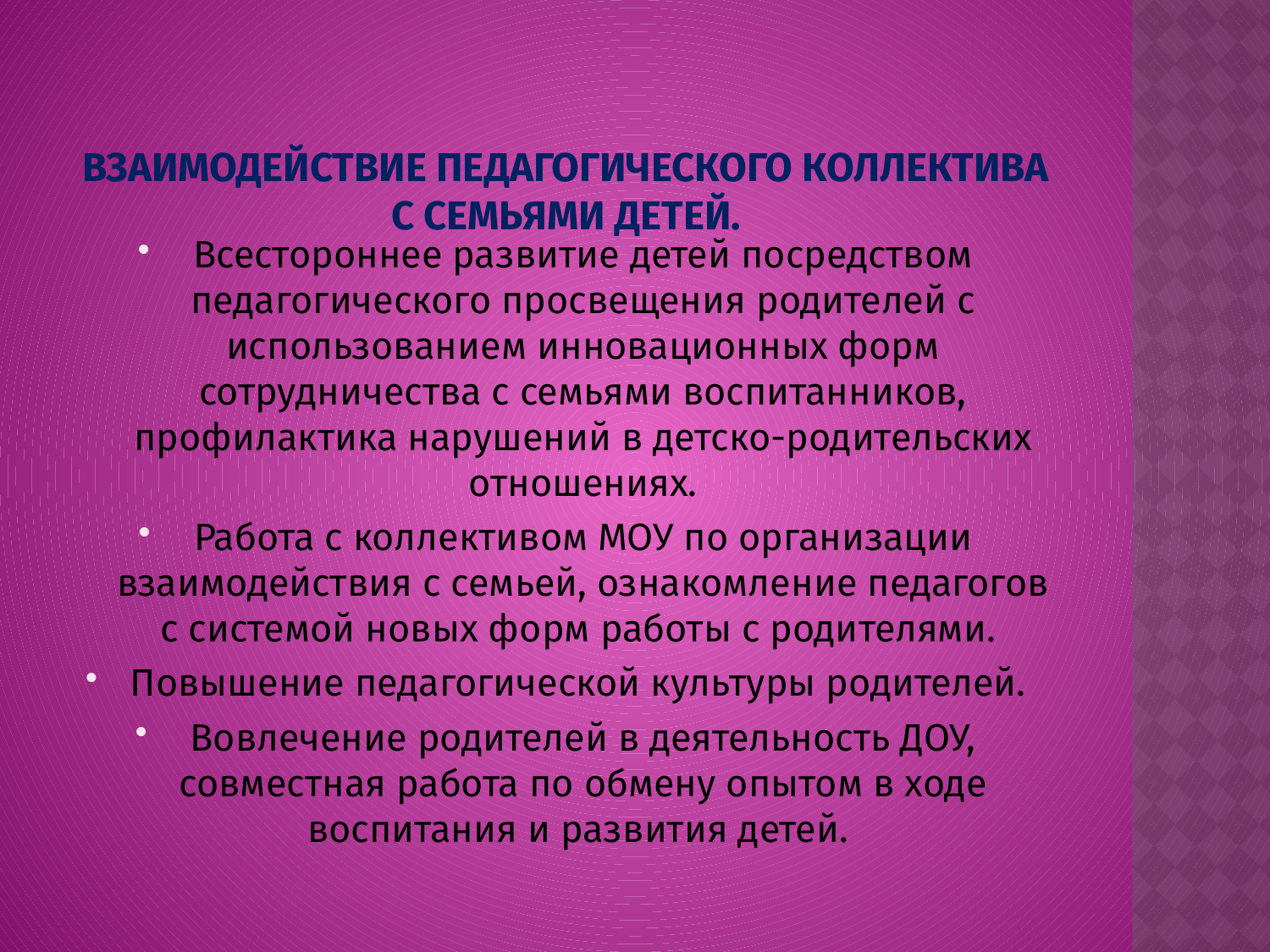

# взаимодействие педагогического коллектива с семьями детей.
Всестороннее развитие детей посредством педагогического просвещения родителей с использованием инновационных форм сотрудничества с семьями воспитанников, профилактика нарушений в детско-родительских отношениях.
Работа с коллективом МОУ по организации взаимодействия с семьей, ознакомление педагогов с системой новых форм работы с родителями.
Повышение педагогической культуры родителей.
Вовлечение родителей в деятельность ДОУ, совместная работа по обмену опытом в ходе воспитания и развития детей.